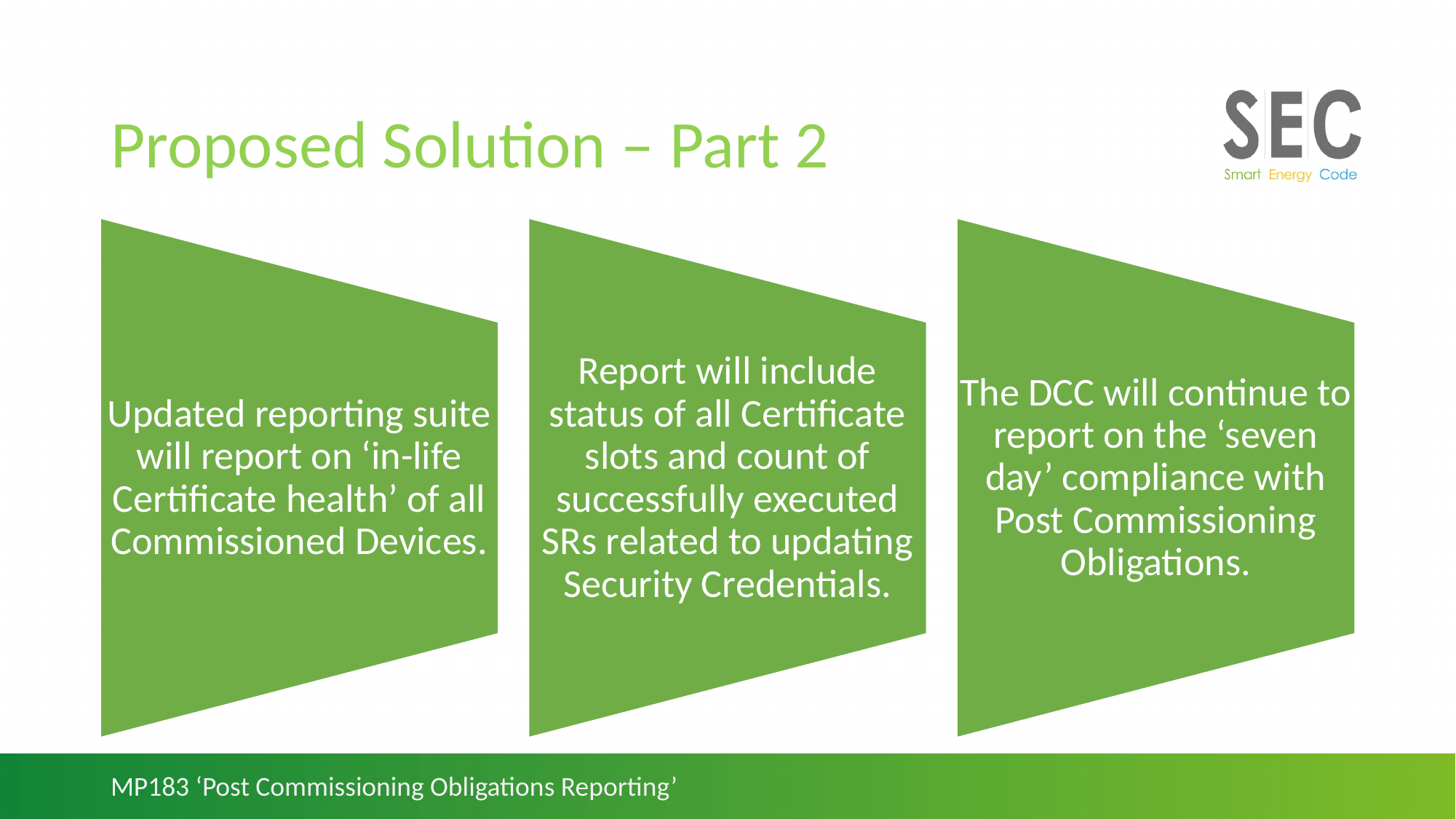

# Proposed Solution – Part 2
Updated reporting suite will report on ‘in-life Certificate health’ of all Commissioned Devices.
Report will include status of all Certificate slots and count of successfully executed SRs related to updating Security Credentials.
The DCC will continue to report on the ‘seven day’ compliance with Post Commissioning Obligations.
MP183 ‘Post Commissioning Obligations Reporting’